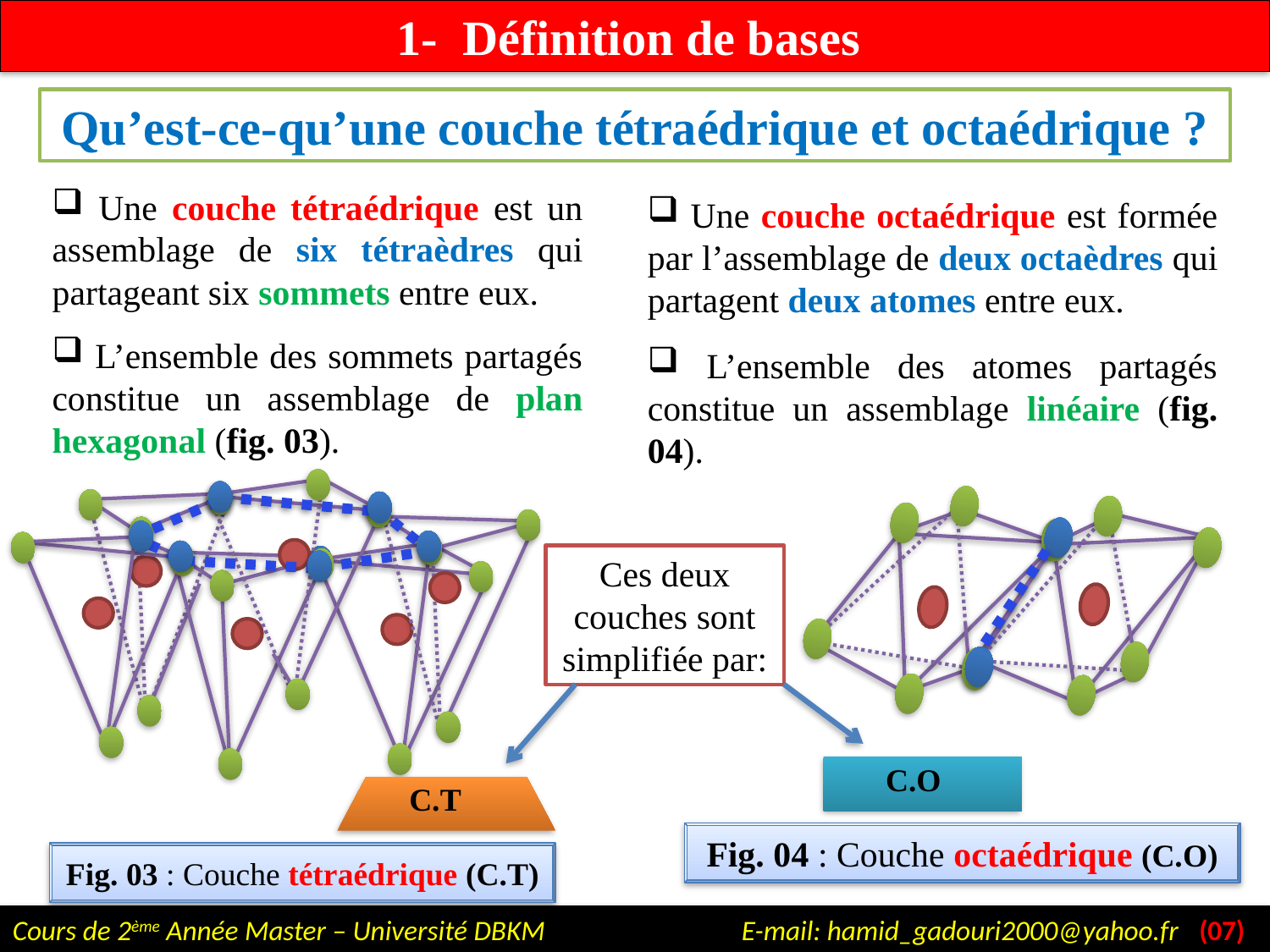

1-  Définition de bases
Qu’est-ce-qu’une couche tétraédrique et octaédrique ?
 Une couche tétraédrique est un assemblage de six tétraèdres qui partageant six sommets entre eux.
 Une couche octaédrique est formée par l’assemblage de deux octaèdres qui partagent deux atomes entre eux.
 L’ensemble des sommets partagés constitue un assemblage de plan hexagonal (fig. 03).
 L’ensemble des atomes partagés constitue un assemblage linéaire (fig. 04).

Ces deux couches sont simplifiée par:
C.O

C.T

Fig. 04 : Couche octaédrique (C.O)
Fig. 03 : Couche tétraédrique (C.T)
Cours de 2ème Année Master – Université DBKM                               E-mail: hamid_gadouri2000@yahoo.fr   (07)